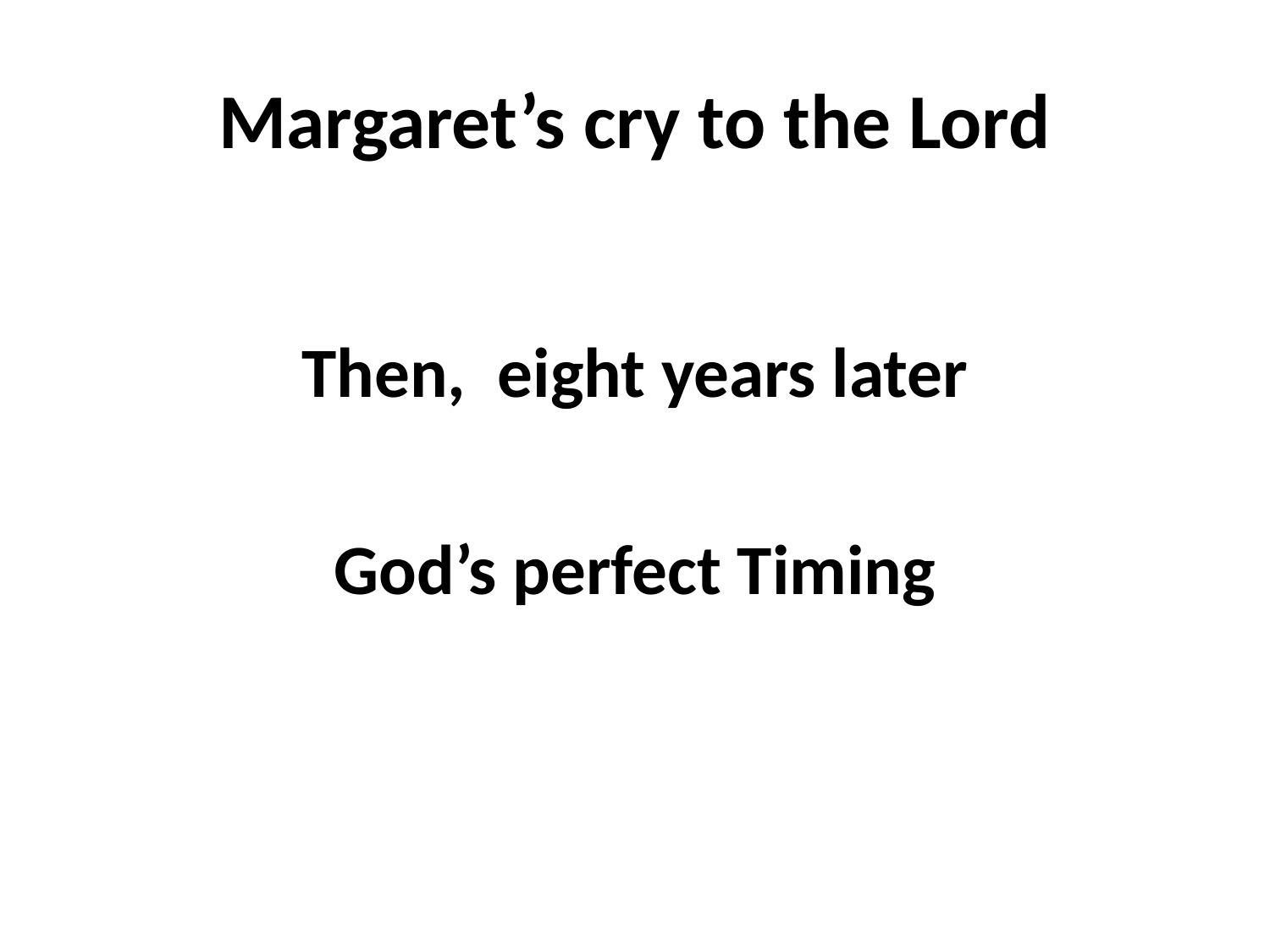

# Margaret’s cry to the Lord

Then,  eight years later

God’s perfect Timing